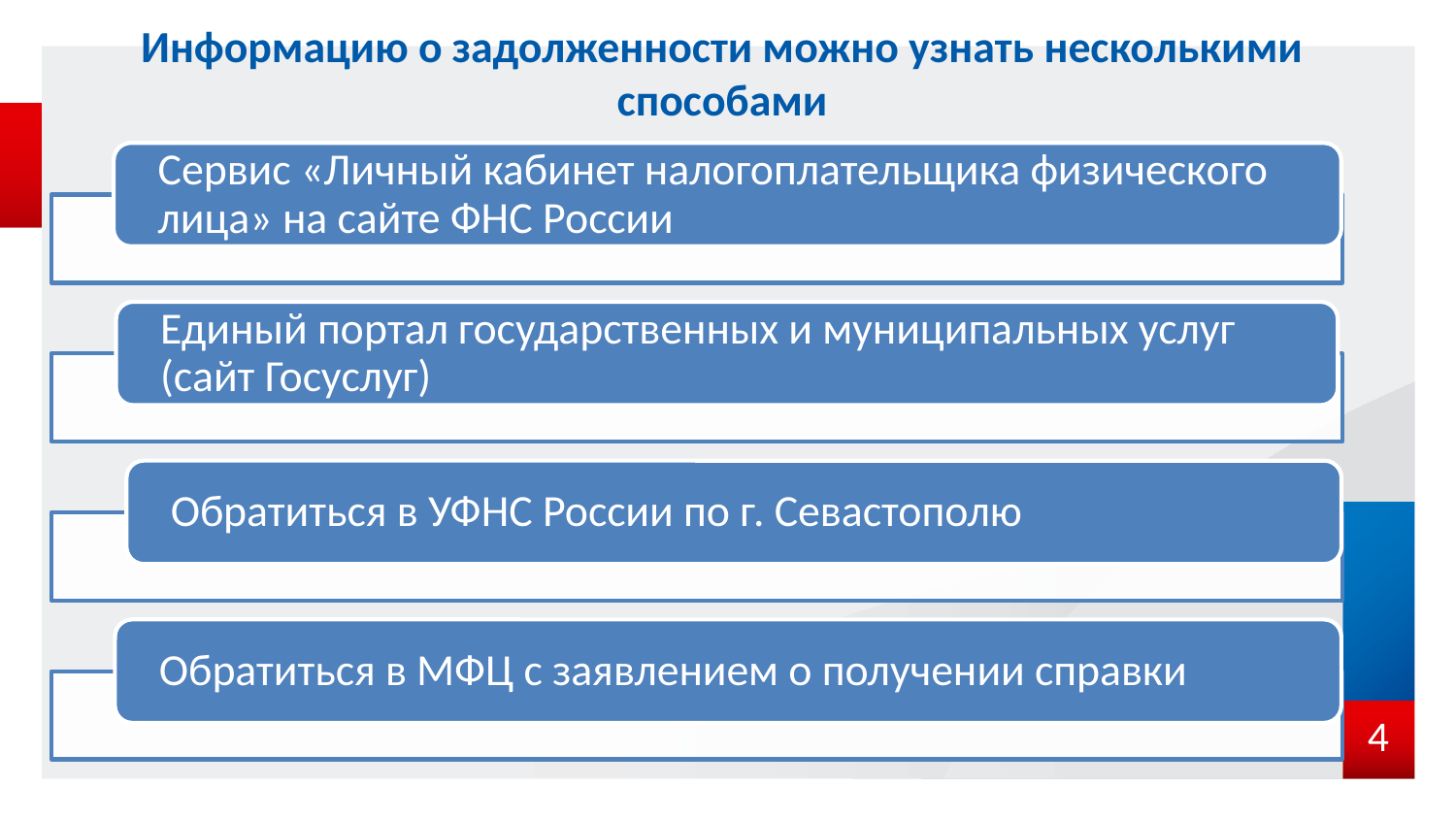

# Информацию о задолженности можно узнать несколькими способами
Сервис «Личный кабинет налогоплательщика физического лица» на сайте ФНС России
Единый портал государственных и муниципальных услуг (сайт Госуслуг)
Обратиться в УФНС России по г. Севастополю
Обратиться в МФЦ с заявлением о получении справки
4